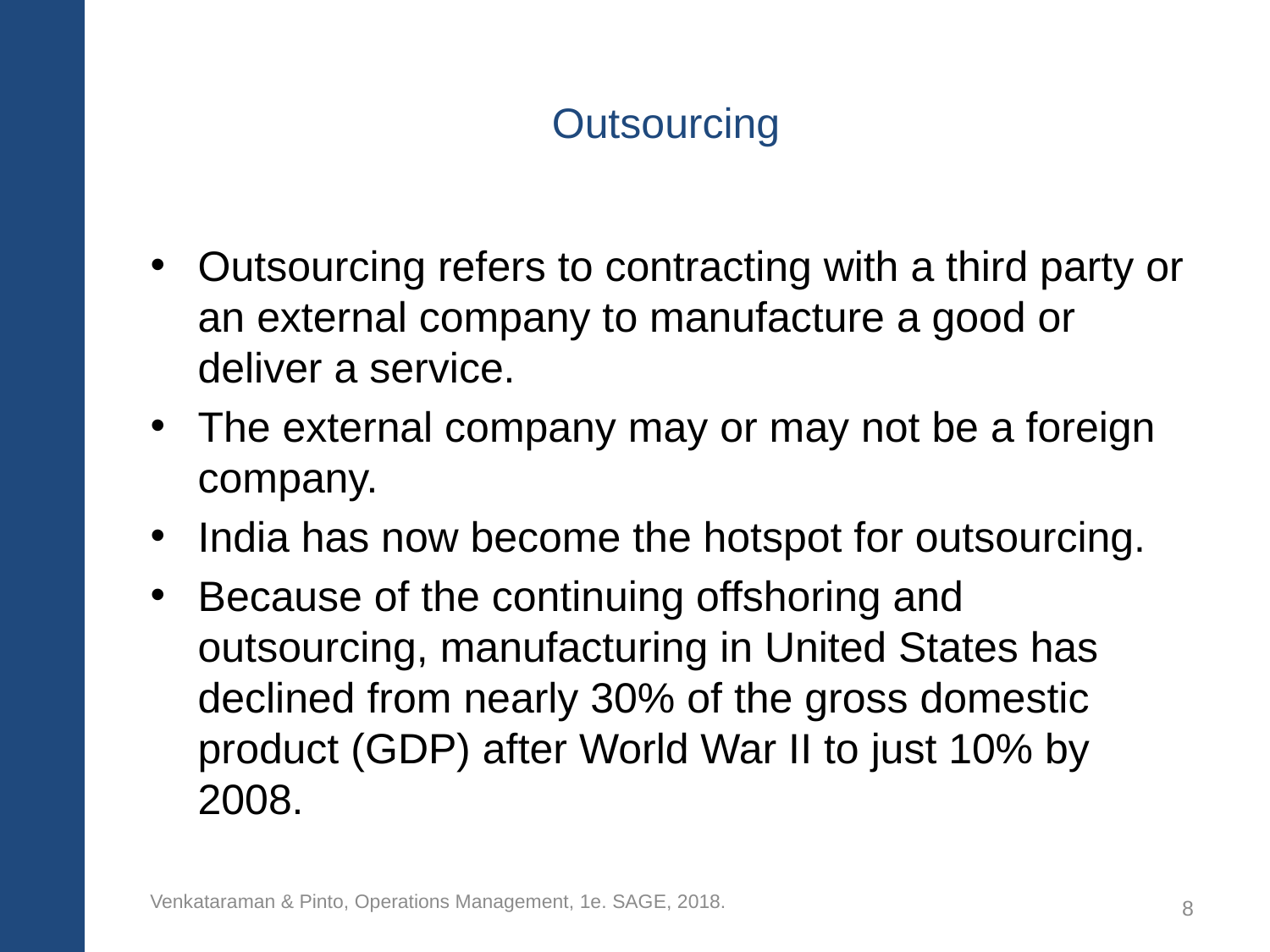

# Outsourcing
Outsourcing refers to contracting with a third party or an external company to manufacture a good or deliver a service.
The external company may or may not be a foreign company.
India has now become the hotspot for outsourcing.
Because of the continuing offshoring and outsourcing, manufacturing in United States has declined from nearly 30% of the gross domestic product (GDP) after World War II to just 10% by 2008.
Venkataraman & Pinto, Operations Management, 1e. SAGE, 2018.
8